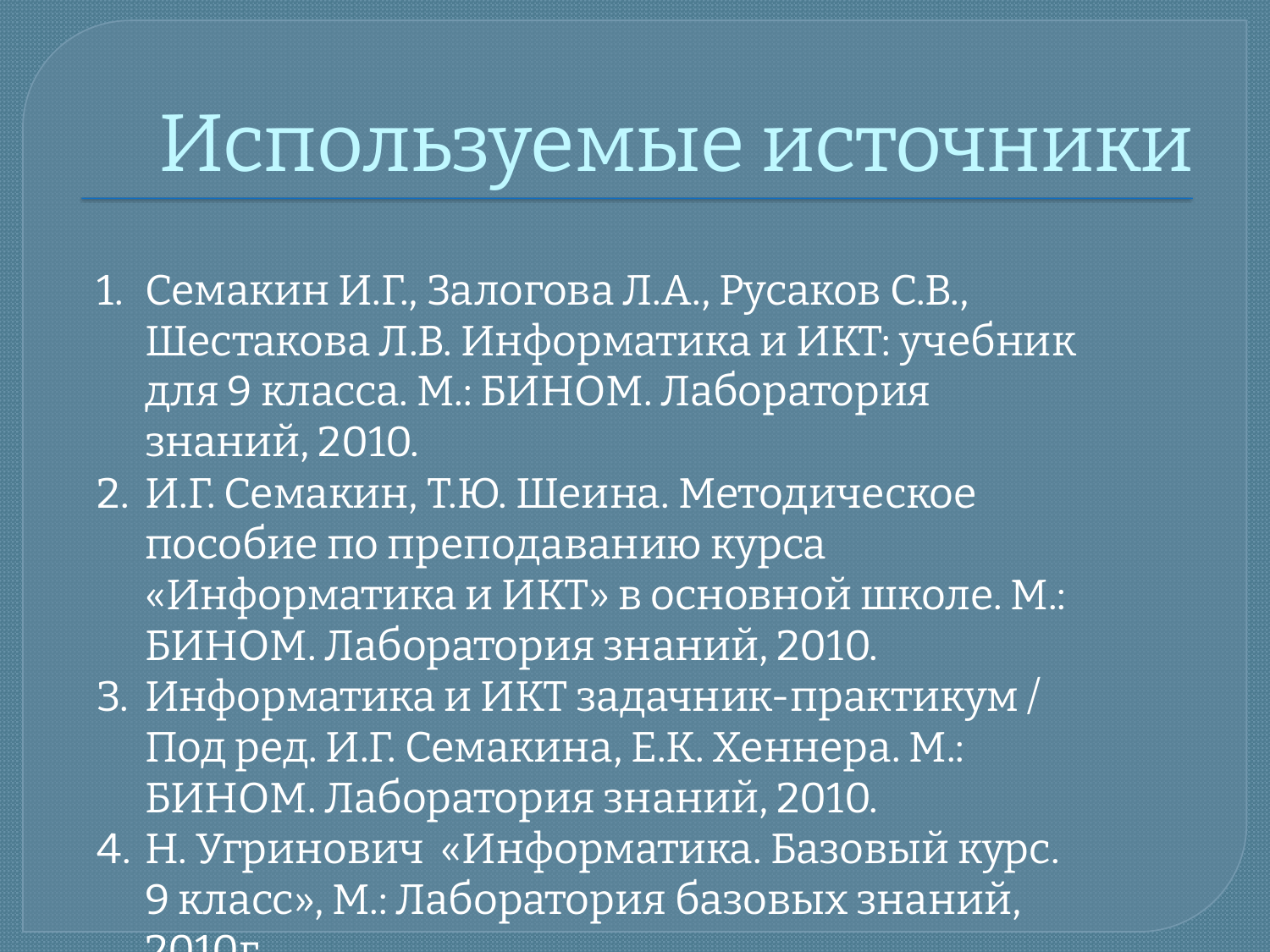

# Используемые источники
Семакин И.Г., Залогова Л.А., Русаков С.В., Шестакова Л.В. Информатика и ИКТ: учебник для 9 класса. М.: БИНОМ. Лаборатория знаний, 2010.
И.Г. Семакин, Т.Ю. Шеина. Методическое пособие по преподаванию курса «Информатика и ИКТ» в основной школе. М.: БИНОМ. Лаборатория знаний, 2010.
Информатика и ИКТ задачник-практикум / Под ред. И.Г. Семакина, Е.К. Хеннера. М.: БИНОМ. Лаборатория знаний, 2010.
Н. Угринович  «Информатика. Базовый курс. 9 класс», М.: Лаборатория базовых знаний, 2010г.